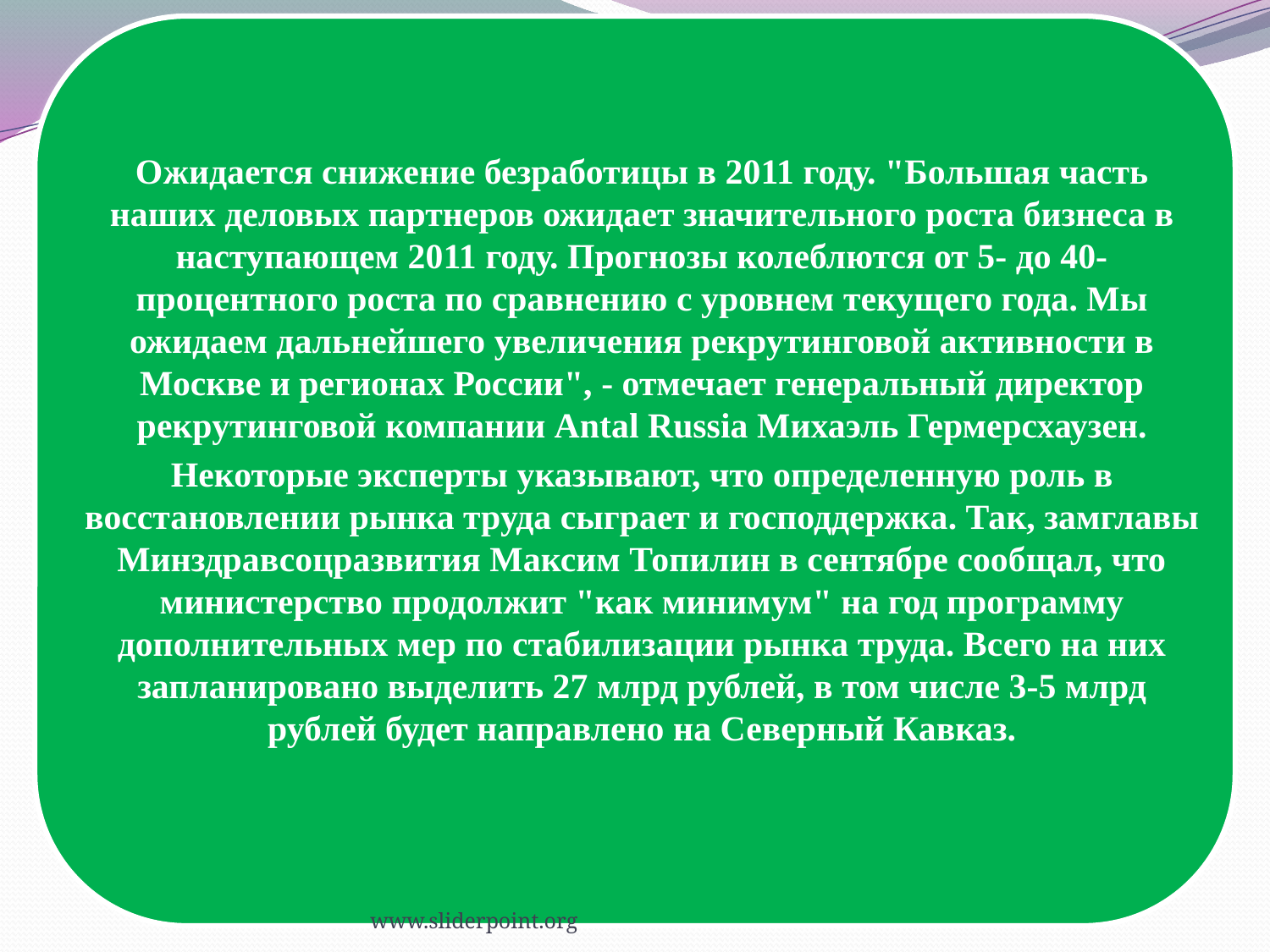

Ожидается снижение безработицы в 2011 году. "Большая часть наших деловых партнеров ожидает значительного роста бизнеса в наступающем 2011 году. Прогнозы колеблются от 5- до 40-процентного роста по сравнению с уровнем текущего года. Мы ожидаем дальнейшего увеличения рекрутинговой активности в Москве и регионах России", - отмечает генеральный директор рекрутинговой компании Antal Russia Михаэль Гермерсхаузен.
Некоторые эксперты указывают, что определенную роль в восстановлении рынка труда сыграет и господдержка. Так, замглавы Минздравсоцразвития Максим Топилин в сентябре сообщал, что министерство продолжит "как минимум" на год программу дополнительных мер по стабилизации рынка труда. Всего на них запланировано выделить 27 млрд рублей, в том числе 3-5 млрд рублей будет направлено на Северный Кавказ.
www.sliderpoint.org